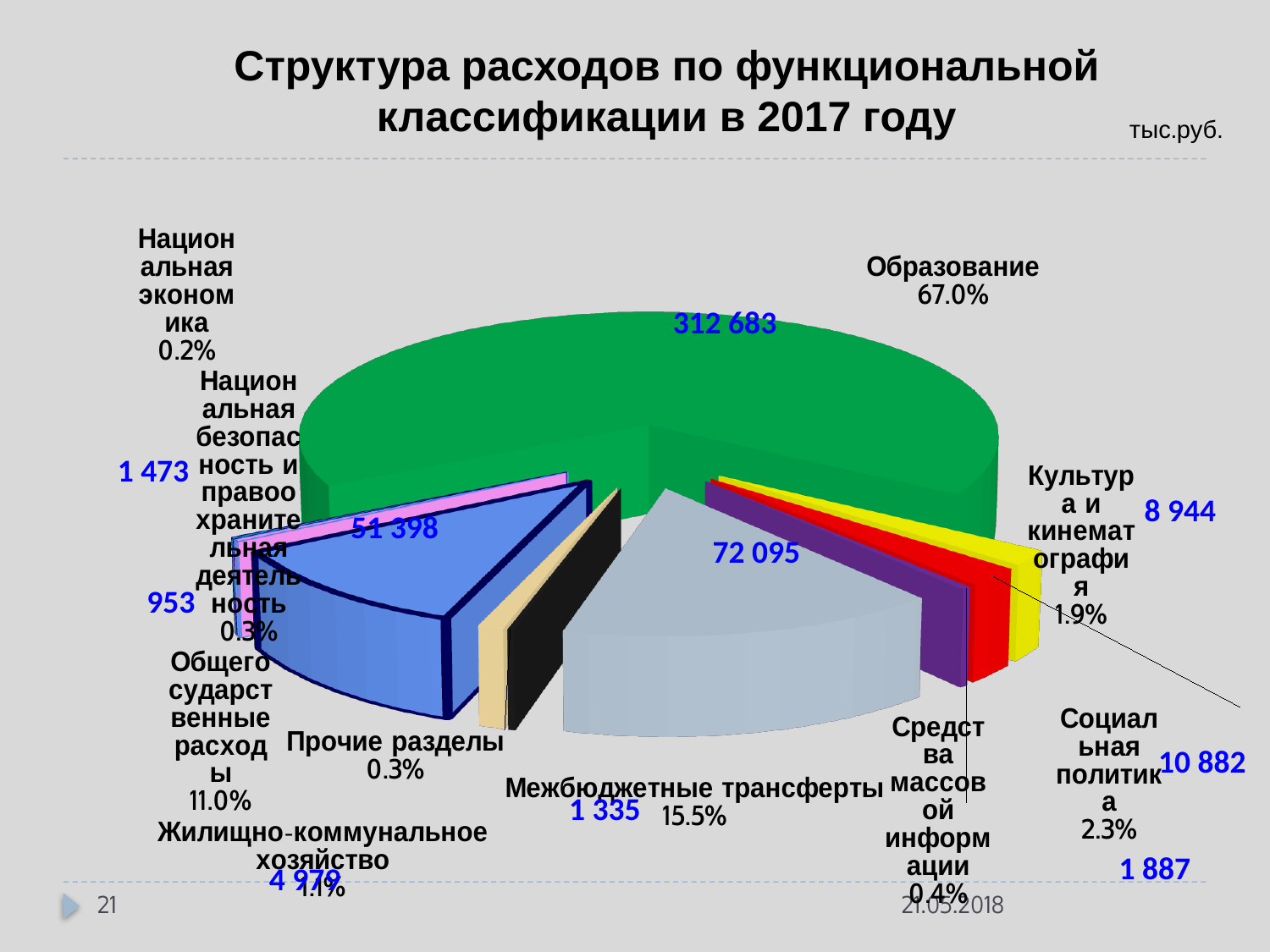

# Структура расходов по функциональной классификации в 2017 году
тыс.руб.

[unsupported chart]

312 683
1 473
8 944
51 398
72 095
953
10 882
1 335
1 887
4 979
21
21.05.2018